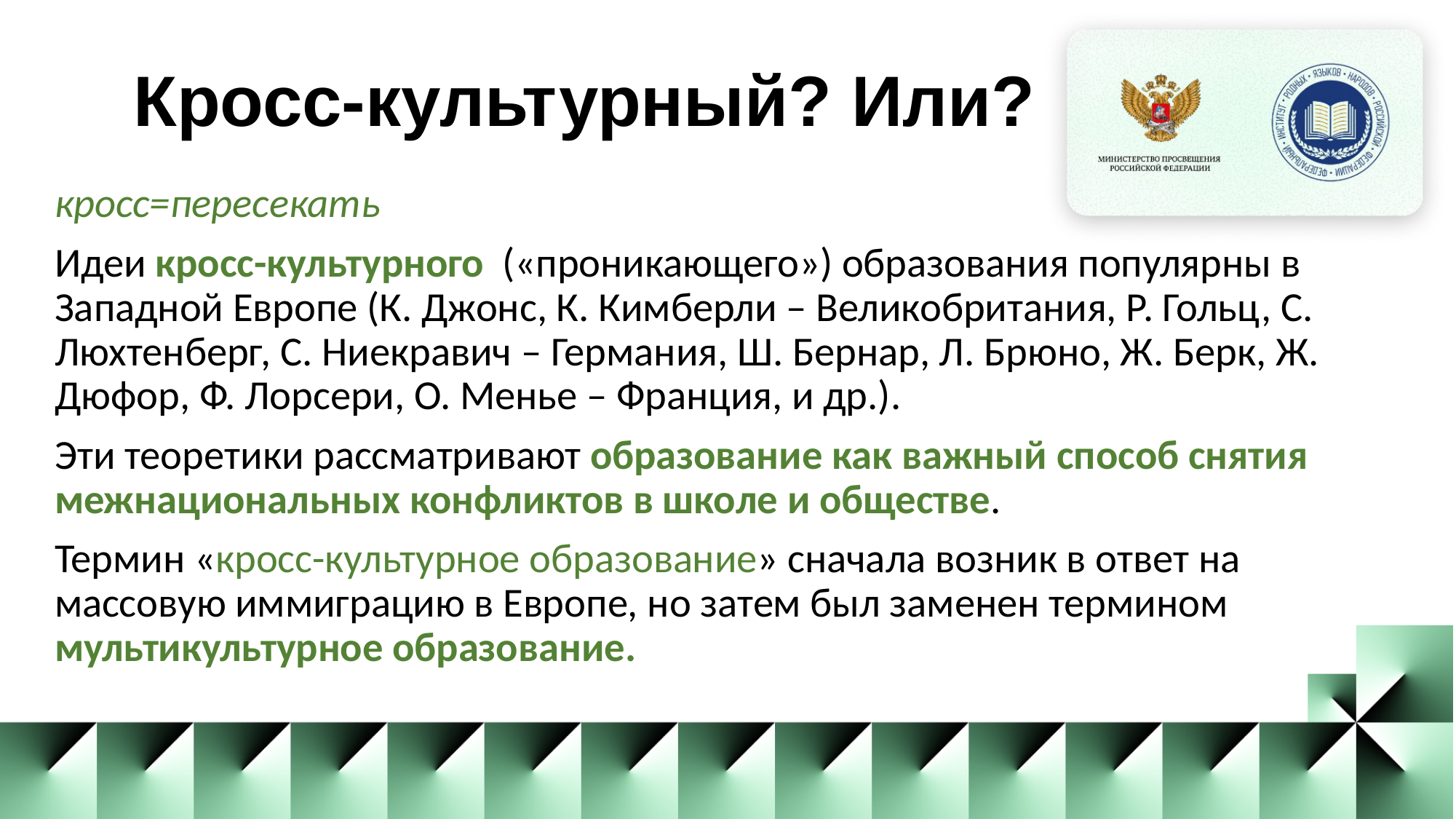

Кросс-культурный? Или?
кросс=пересекать
Идеи кросс-культурного  («проникающего») образования популярны в Западной Европе (К. Джонс, К. Кимберли – Великобритания, Р. Гольц, С. Люхтенберг, С. Ниекравич – Германия, Ш. Бернар, Л. Брюно, Ж. Берк, Ж. Дюфор, Ф. Лорсери, О. Менье – Франция, и др.).
Эти теоретики рассматривают образование как важный способ снятия межнациональных конфликтов в школе и обществе.
Термин «кросс-культурное образование» сначала возник в ответ на массовую иммиграцию в Европе, но затем был заменен термином мультикультурное образование.